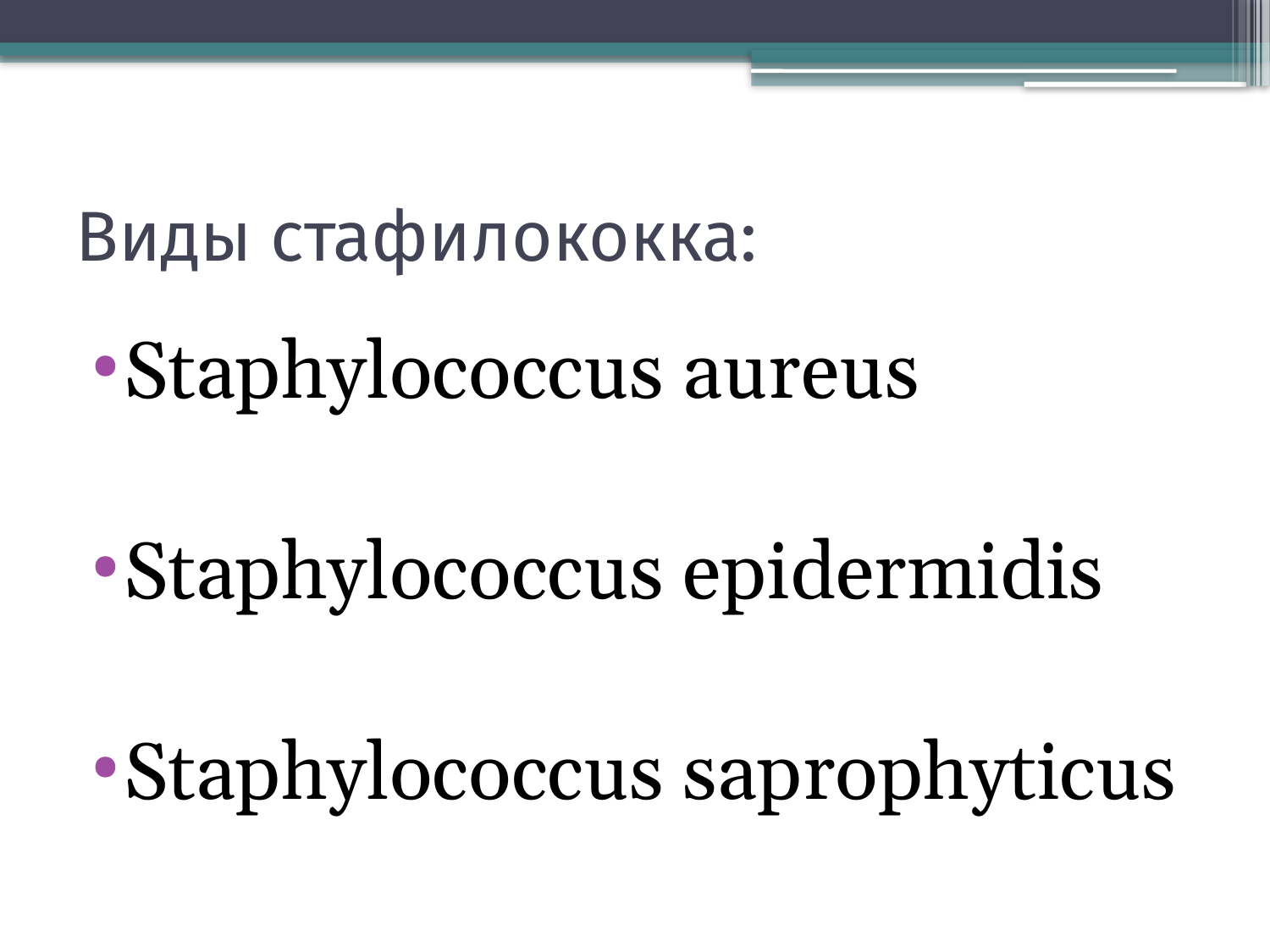

# Виды стафилококка:
Staphylococcus aureus

Staphylococcus epidermidis

Staphylococcus saprophyticus